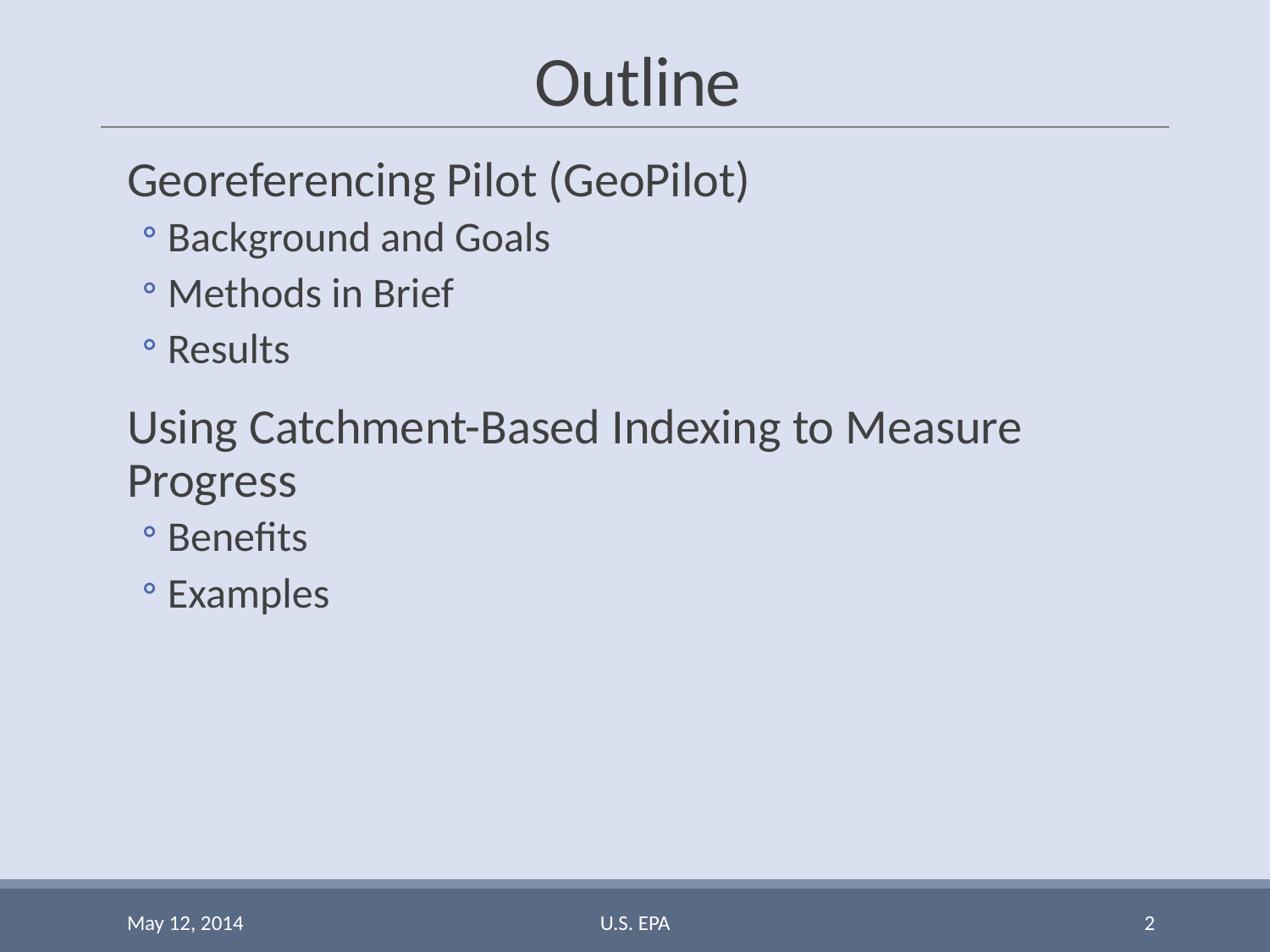

# Outline
Georeferencing Pilot (GeoPilot)
Background and Goals
Methods in Brief
Results
Using Catchment-Based Indexing to Measure Progress
Benefits
Examples
May 12, 2014
U.S. EPA
2